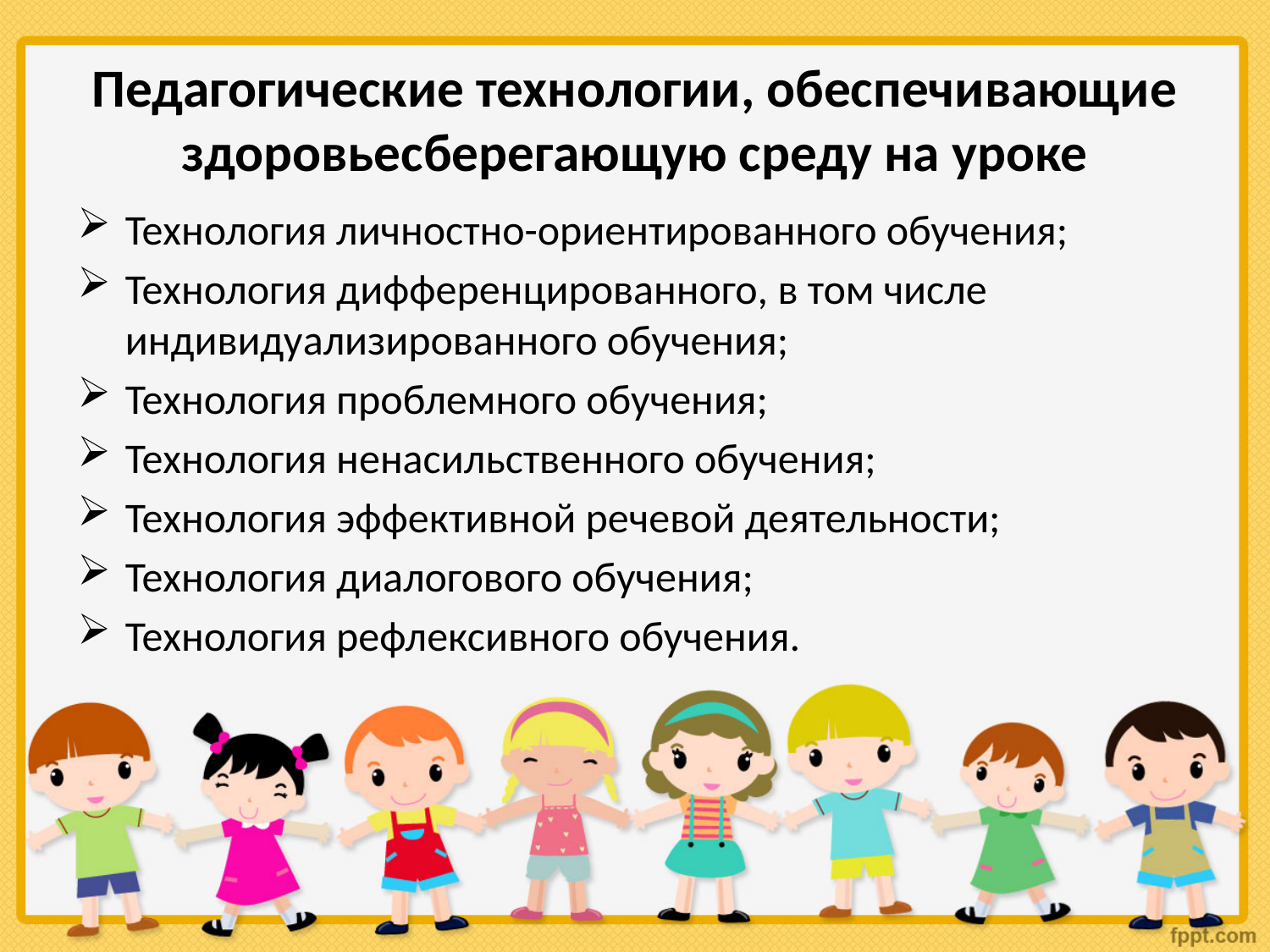

# Педагогические технологии, обеспечивающие здоровьесберегающую среду на уроке
Технология личностно-ориентированного обучения;
Технология дифференцированного, в том числе индивидуализированного обучения;
Технология проблемного обучения;
Технология ненасильственного обучения;
Технология эффективной речевой деятельности;
Технология диалогового обучения;
Технология рефлексивного обучения.